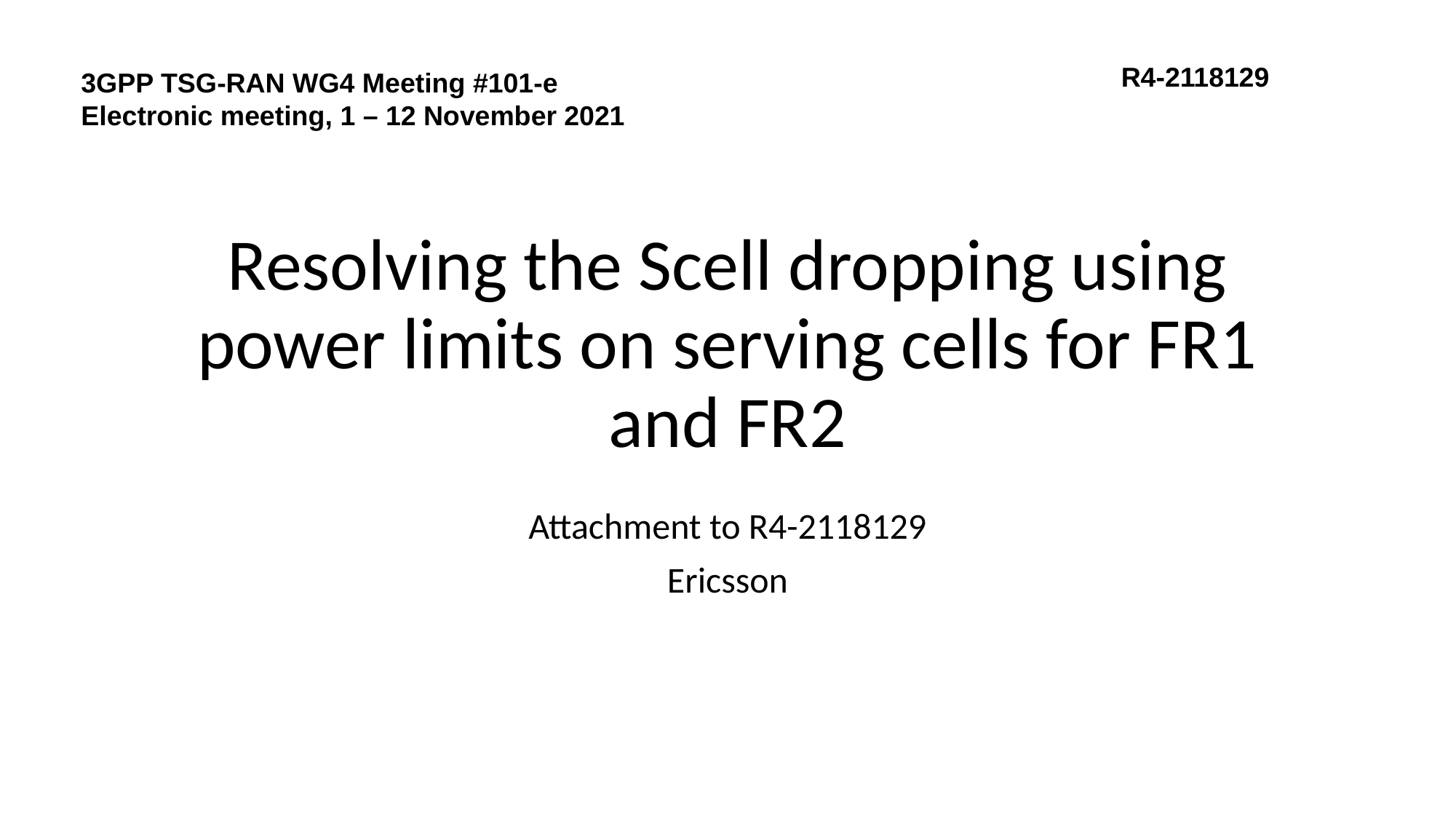

R4-2118129
3GPP TSG-RAN WG4 Meeting #101-e
Electronic meeting, 1 – 12 November 2021
# Resolving the Scell dropping using power limits on serving cells for FR1 and FR2
Attachment to R4-2118129
Ericsson